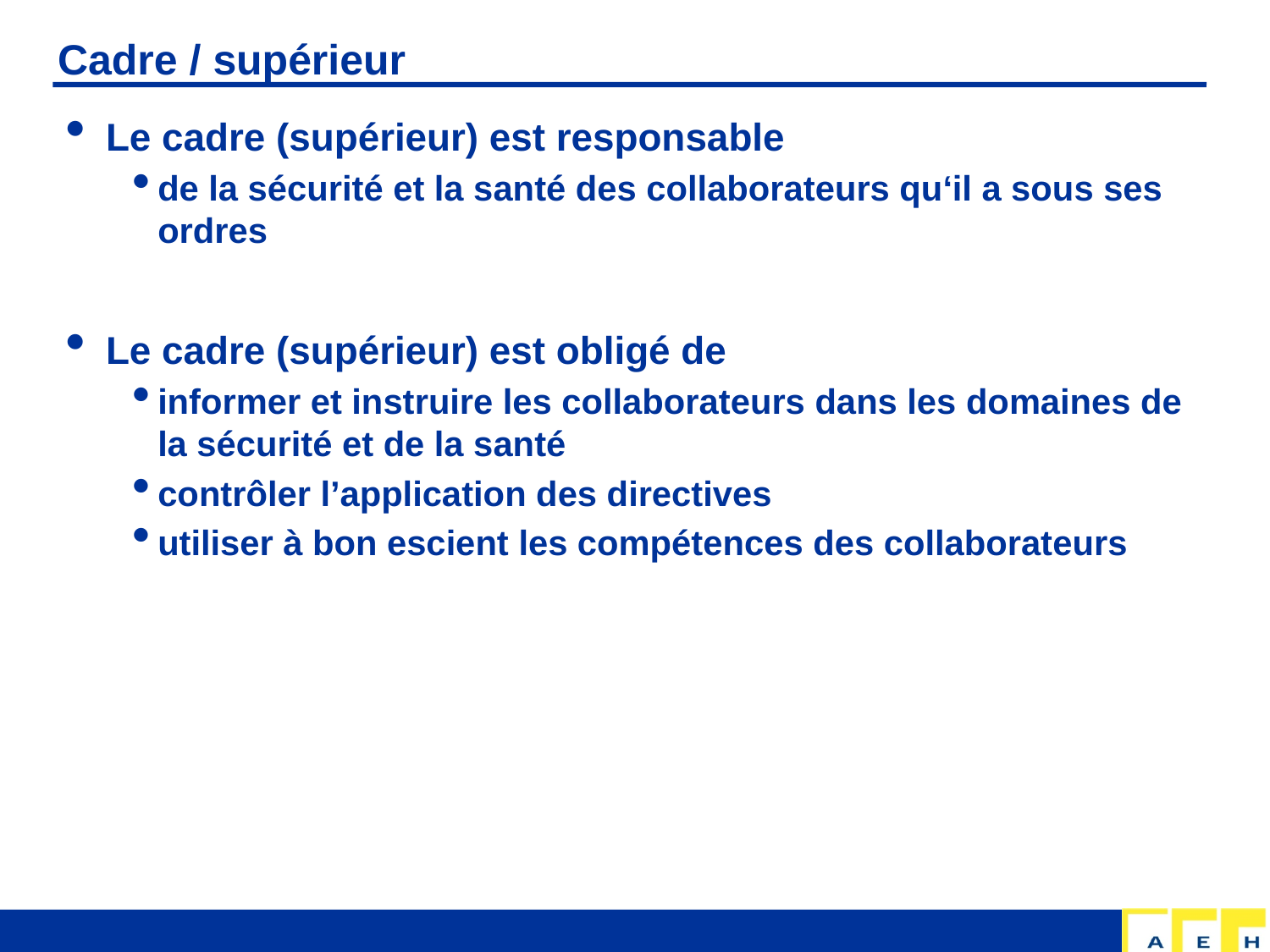

# Cadre / supérieur
Le cadre (supérieur) est responsable
de la sécurité et la santé des collaborateurs qu‘il a sous ses ordres

Le cadre (supérieur) est obligé de
informer et instruire les collaborateurs dans les domaines de la sécurité et de la santé
contrôler l’application des directives
utiliser à bon escient les compétences des collaborateurs